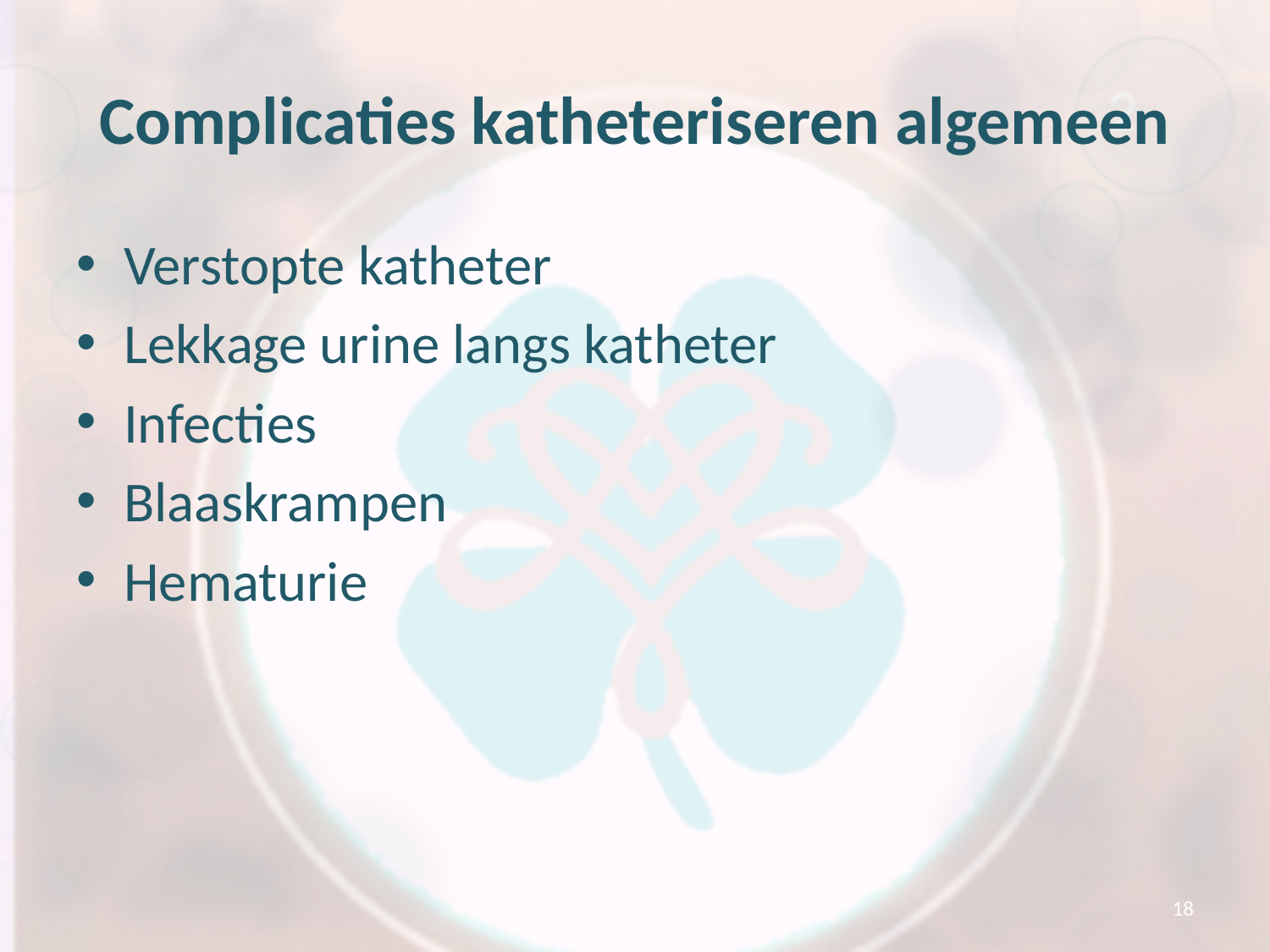

# Complicaties katheteriseren algemeen
Verstopte katheter
Lekkage urine langs katheter
Infecties
Blaaskrampen
Hematurie

18